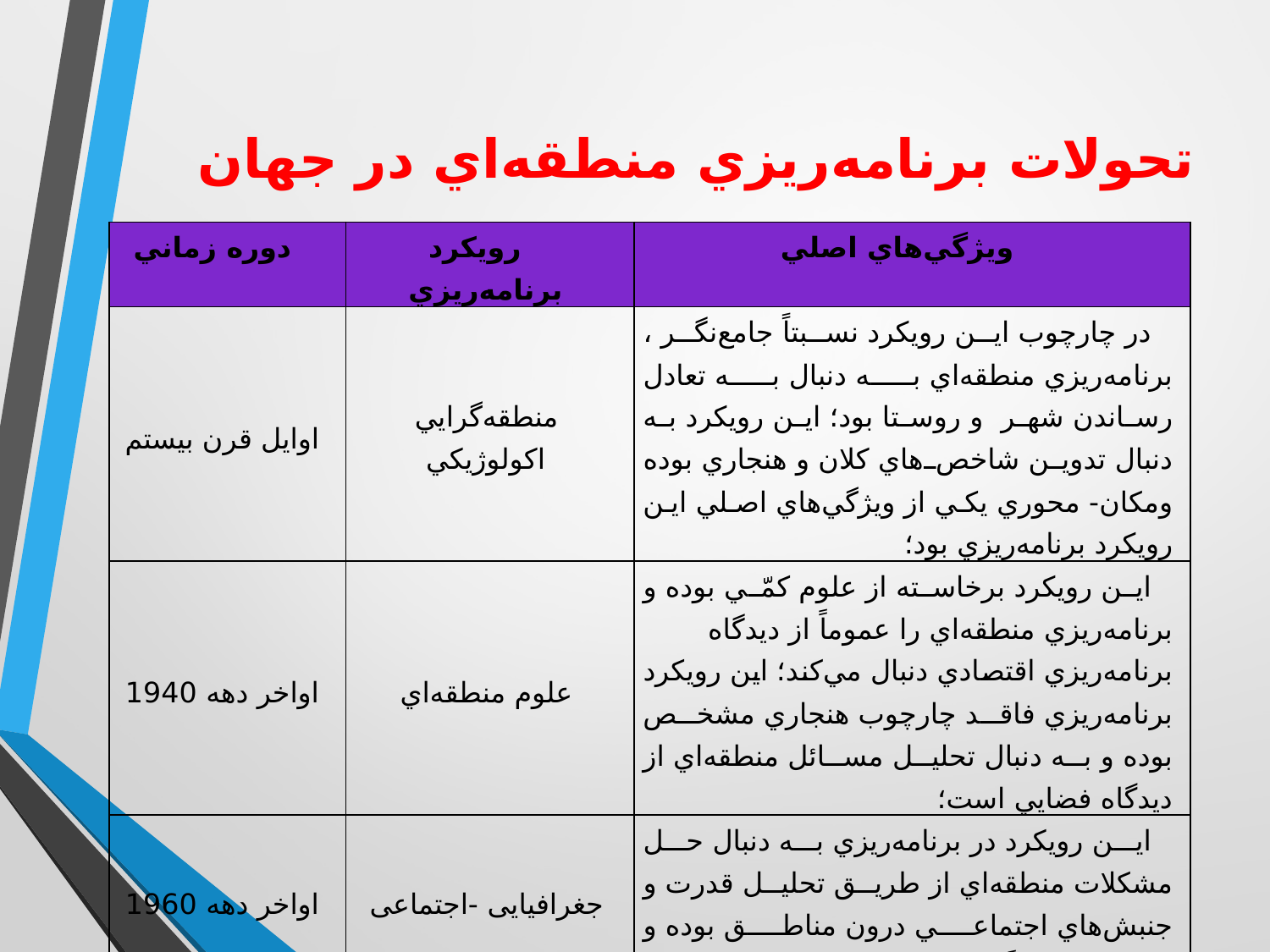

# تحولات برنامه‌ريزي منطقه‌اي در جهان
| دوره زماني | رويکرد برنامه‌ريزي | ويژگي‌هاي اصلي |
| --- | --- | --- |
| اوايل قرن بيستم | منطقه‌گرايي اکولوژيکي | در چارچوب اين رويکرد نسبتاً جامع‌نگر ، برنامه‌ريزي منطقه‌اي به دنبال به تعادل رساندن شهر و روستا بود؛ اين رويکرد به دنبال تدوين شاخص‌هاي کلان و هنجاري بوده ومکان‌- محوري يکي از ويژگي‌هاي اصلي اين رويکرد برنامه‌ريزي بود؛ |
| اواخر دهه 1940 | علوم منطقه‌اي | اين رويکرد برخاسته از علوم کمّي بوده و برنامه‌ريزي منطقه‌اي را عموماً از ديدگاه برنامه‌ريزي اقتصادي دنبال مي‌کند؛ اين رويکرد برنامه‌ريزي فاقد چارچوب هنجاري مشخص بوده و به دنبال تحليل مسائل منطقه‌اي از ديدگاه فضايي است؛ |
| اواخر دهه 1960 | جغرافيایی -اجتماعی | اين رويکرد در برنامه‌ريزي به دنبال حل مشکلات منطقه‌اي از طريق تحليل قدرت و جنبش‌هاي اجتماعي درون مناطق بوده و رويکردي کاملاً هنجاري دارد. |
| دهه 1990 تاکنون | منطقه‌گرايي جديد | توسعه اقتصادي را همراه با برنامه‌ريزي کالبدي و زيست محيطي مورد توجه قرار مي‌دهد؛ |